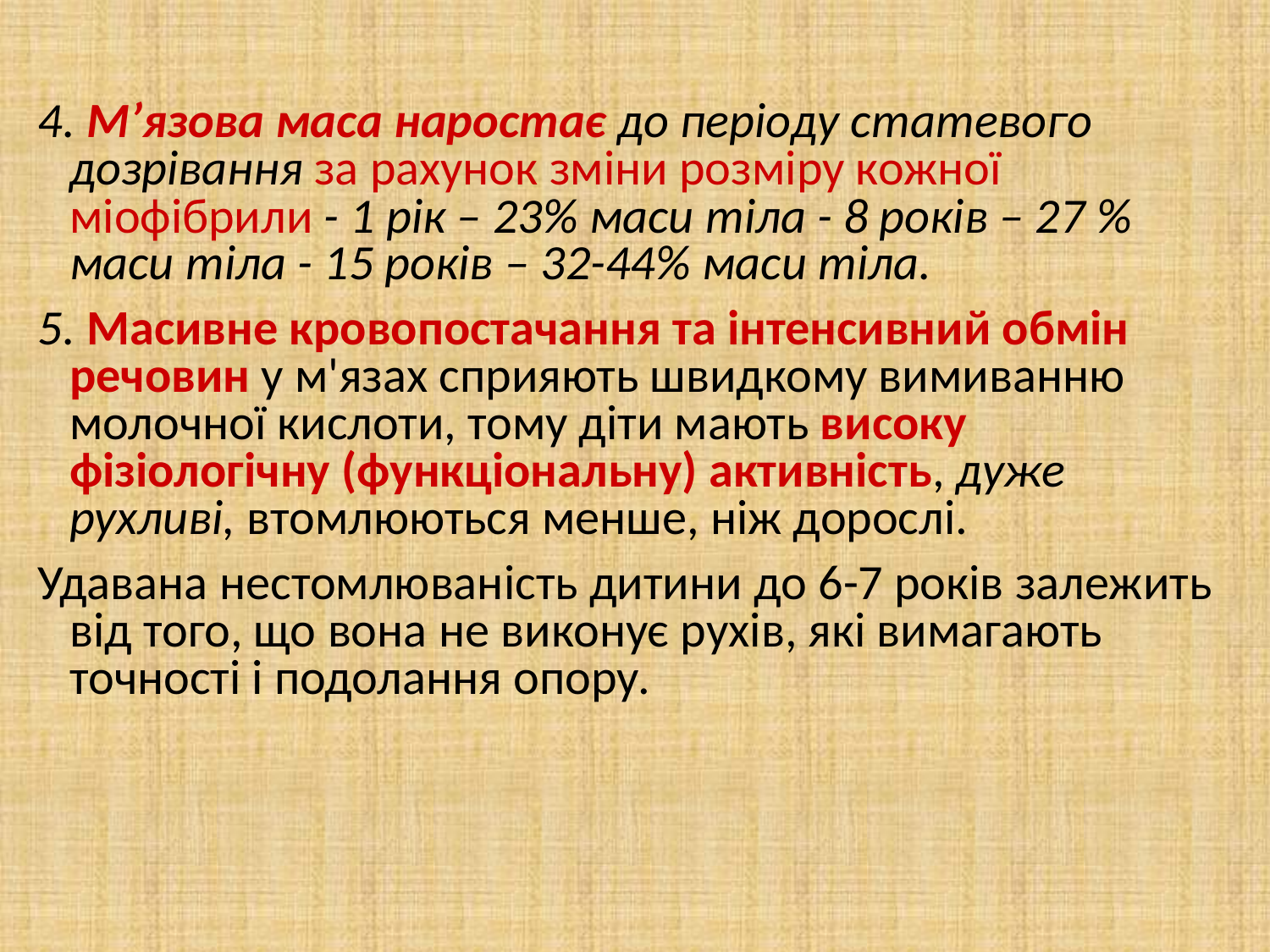

4. М’язова маса наростає до періоду статевого дозрівання за рахунок зміни розміру кожної міофібрили - 1 рік – 23% маси тіла - 8 років – 27 % маси тіла - 15 років – 32-44% маси тіла.
5. Масивне кровопостачання та інтенсивний обмін речовин у м'язах сприяють швидкому вимиванню молочної кислоти, тому діти мають високу фізіологічну (функціональну) активність, дуже рухливі, втомлюються менше, ніж дорослі.
Удавана нестомлюваність дитини до 6-7 років залежить від того, що вона не виконує рухів, які вимагають точності і подолання опору.